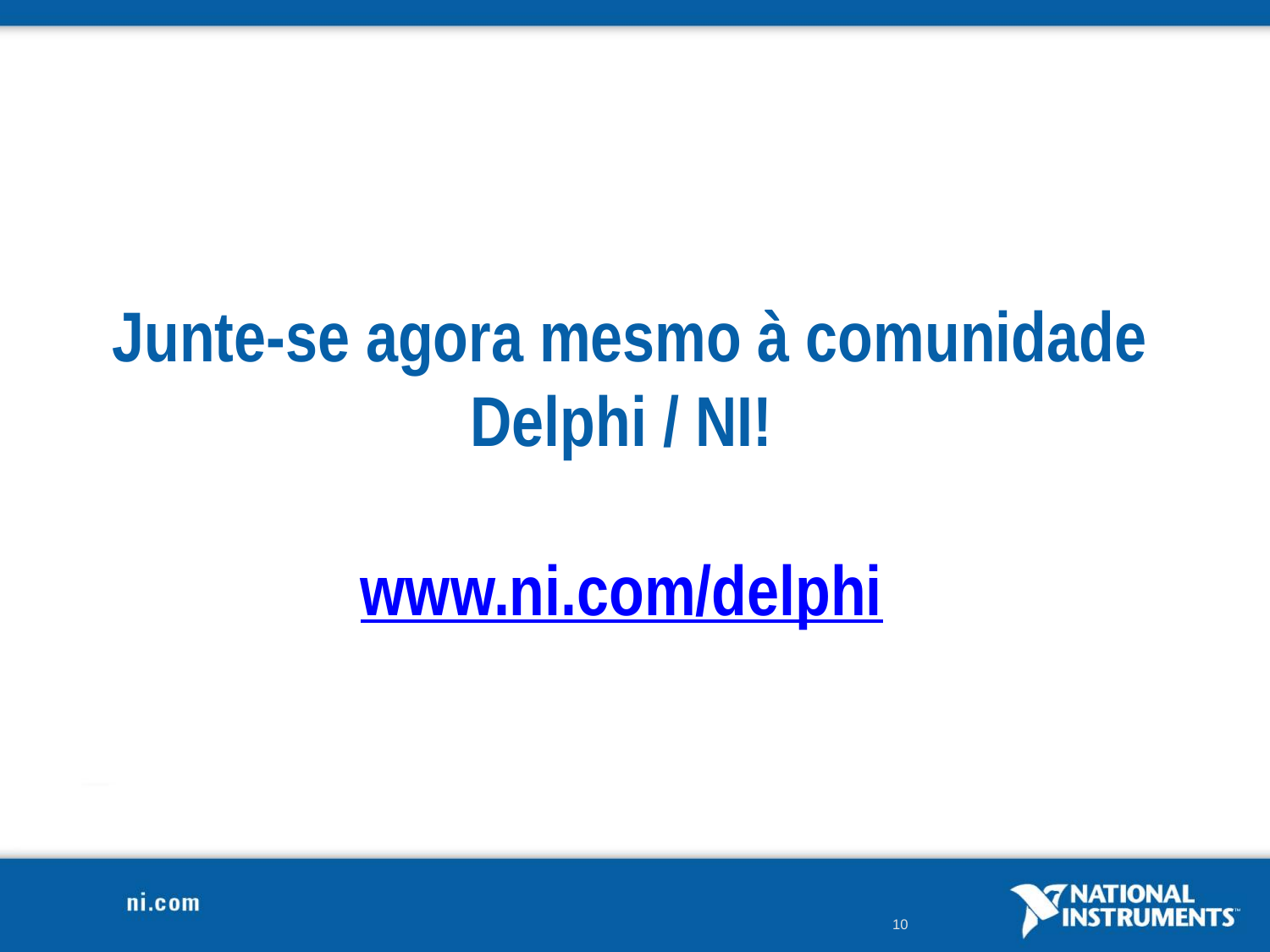

# Junte-se agora mesmo à comunidade Delphi / NI! www.ni.com/delphi